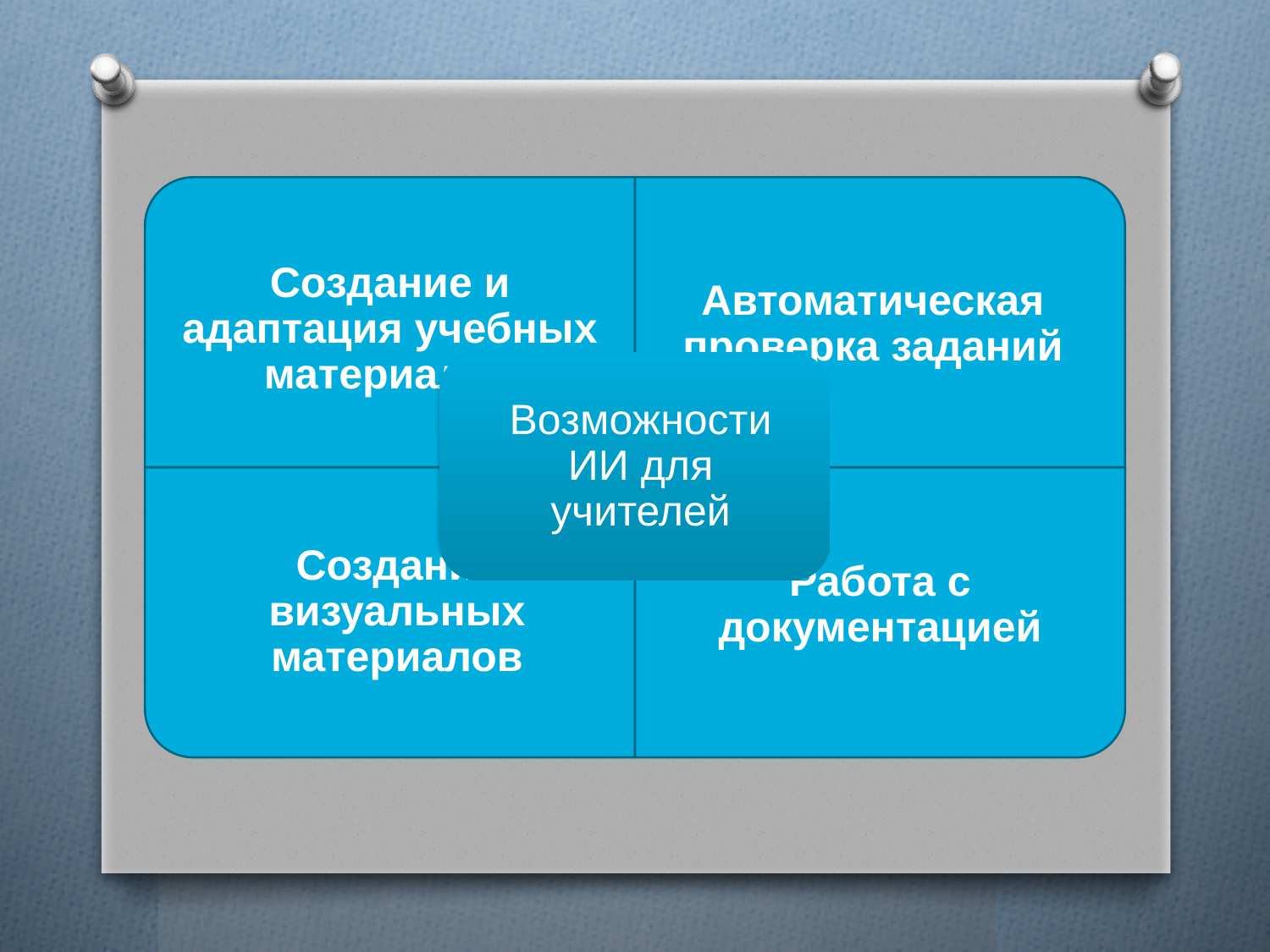

Создание и адаптация учебных материалов
Автоматическая проверка заданий
Создание визуальных материалов
Работа с документацией
Возможности ИИ для учителей